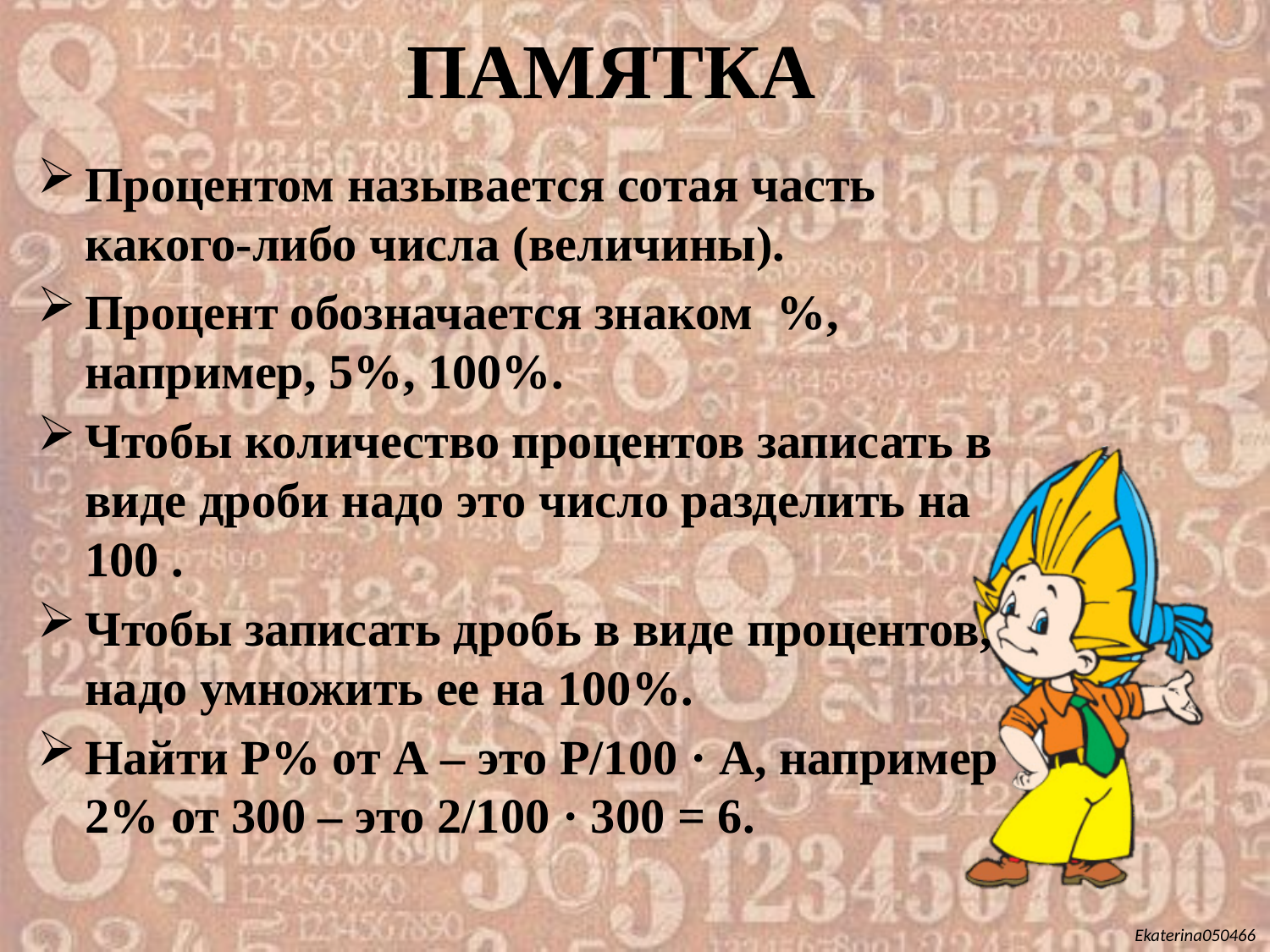

ПАМЯТКА
Процентом называется сотая часть какого-либо числа (величины).
Процент обозначается знаком  %, например, 5%, 100%.
Чтобы количество процентов записать в виде дроби надо это число разделить на 100 .
Чтобы записать дробь в виде процентов, надо умножить ее на 100%.
Найти Р% от А – это Р/100 · А, например 2% от 300 – это 2/100 · 300 = 6.